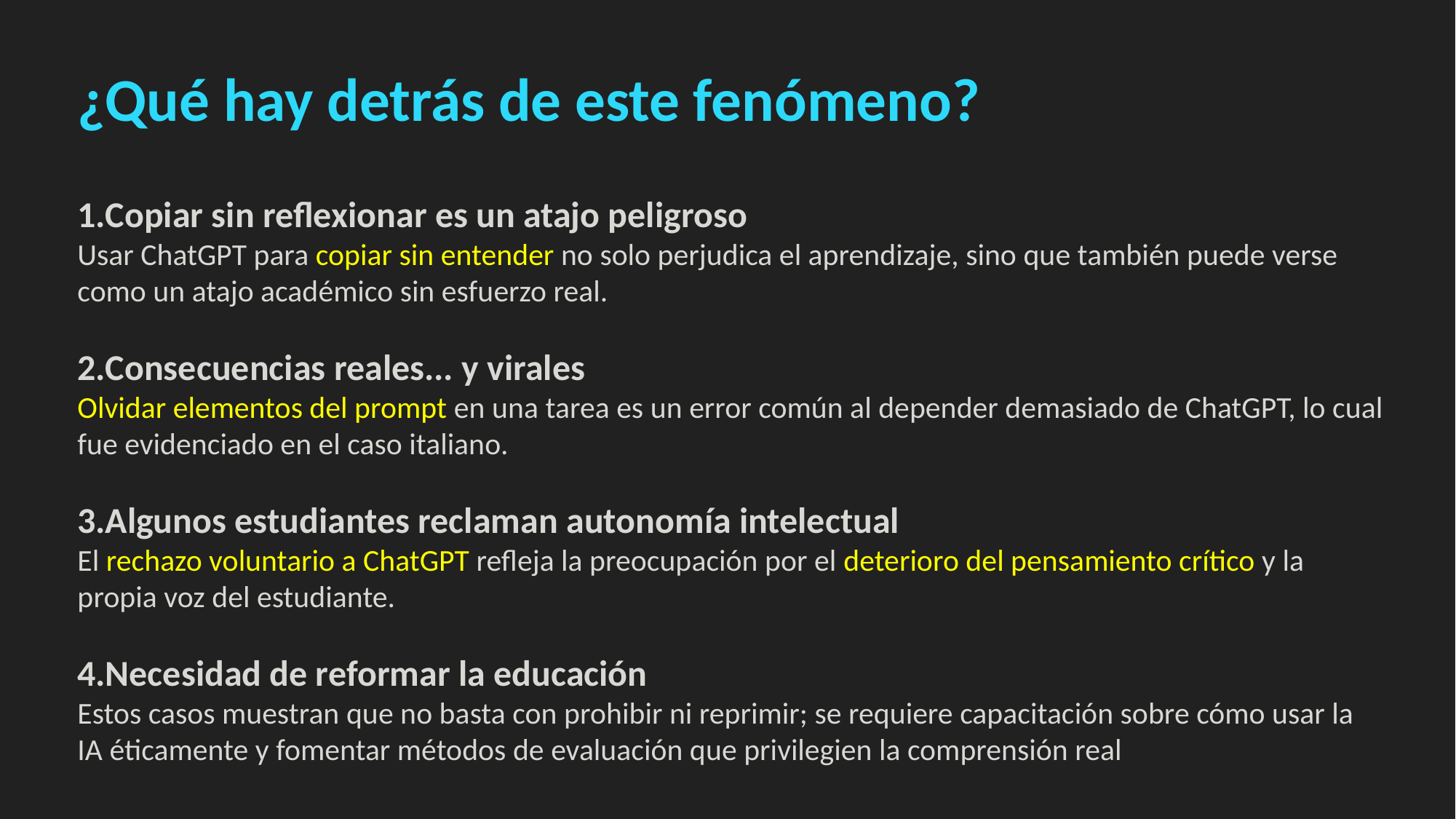

¿Qué hay detrás de este fenómeno?

Copiar sin reflexionar es un atajo peligroso
Usar ChatGPT para copiar sin entender no solo perjudica el aprendizaje, sino que también puede verse como un atajo académico sin esfuerzo real.

Consecuencias reales... y virales
Olvidar elementos del prompt en una tarea es un error común al depender demasiado de ChatGPT, lo cual fue evidenciado en el caso italiano.

Algunos estudiantes reclaman autonomía intelectual
El rechazo voluntario a ChatGPT refleja la preocupación por el deterioro del pensamiento crítico y la propia voz del estudiante.

Necesidad de reformar la educación
Estos casos muestran que no basta con prohibir ni reprimir; se requiere capacitación sobre cómo usar la IA éticamente y fomentar métodos de evaluación que privilegien la comprensión real